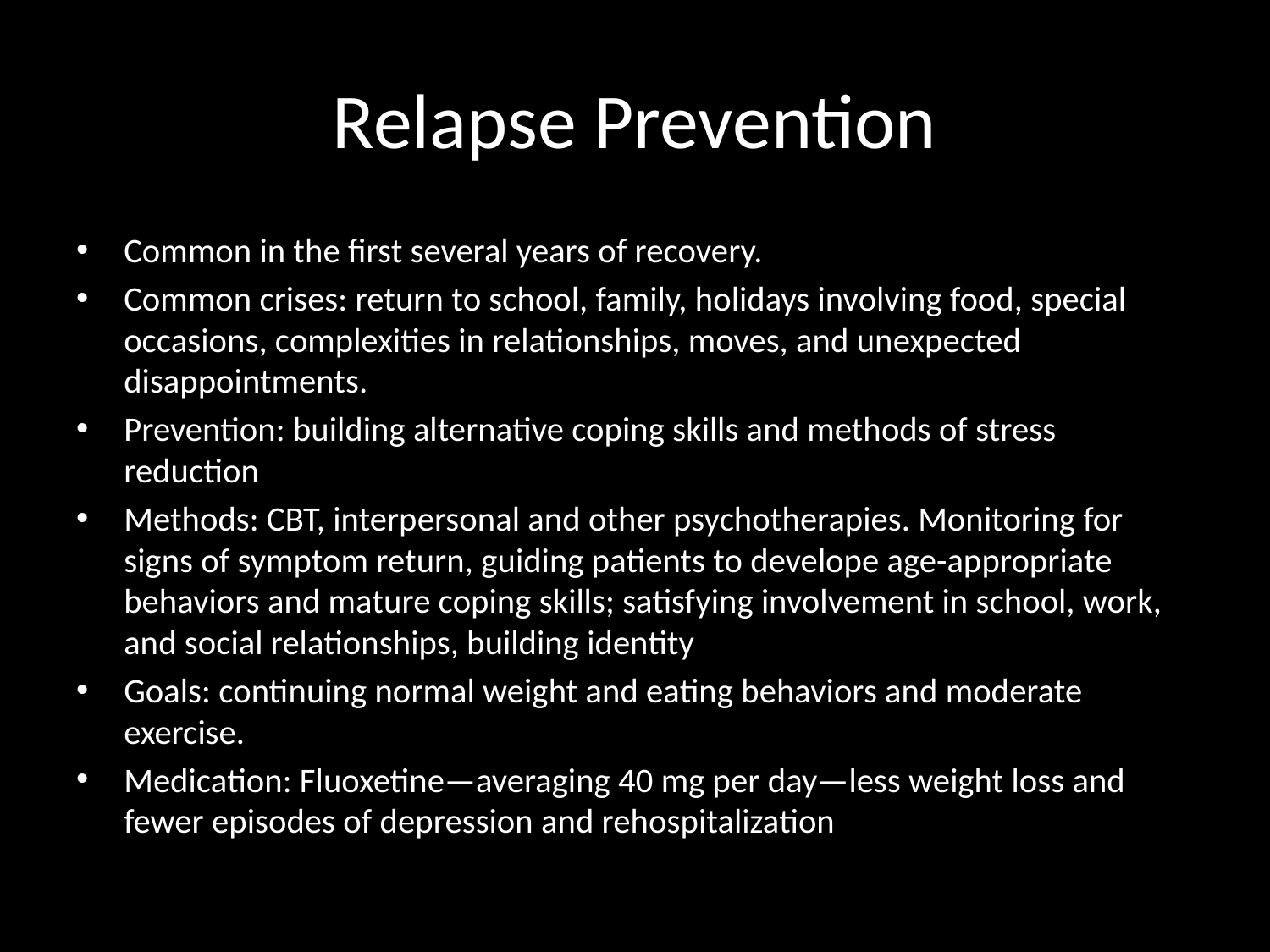

# Relapse Prevention
Common in the first several years of recovery.
Common crises: return to school, family, holidays involving food, special occasions, complexities in relationships, moves, and unexpected disappointments.
Prevention: building alternative coping skills and methods of stress reduction
Methods: CBT, interpersonal and other psychotherapies. Monitoring for signs of symptom return, guiding patients to develope age-appropriate behaviors and mature coping skills; satisfying involvement in school, work, and social relationships, building identity
Goals: continuing normal weight and eating behaviors and moderate exercise.
Medication: Fluoxetine—averaging 40 mg per day—less weight loss and fewer episodes of depression and rehospitalization